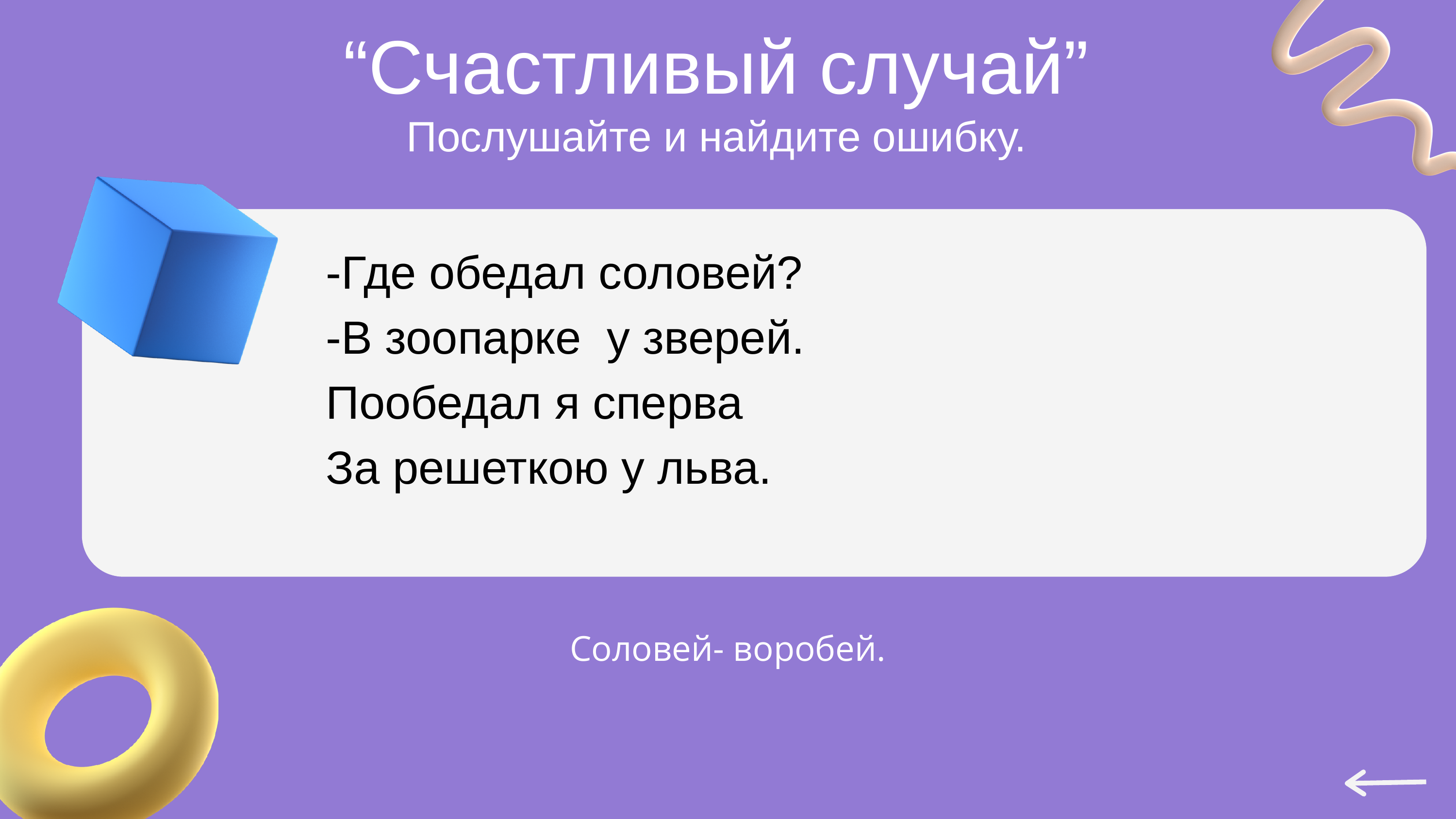

“Счастливый случай”
Послушайте и найдите ошибку.

-Где обедал соловей?
-В зоопарке  у зверей.
Пообедал я сперва
За решеткою у льва.

Соловей- воробей.